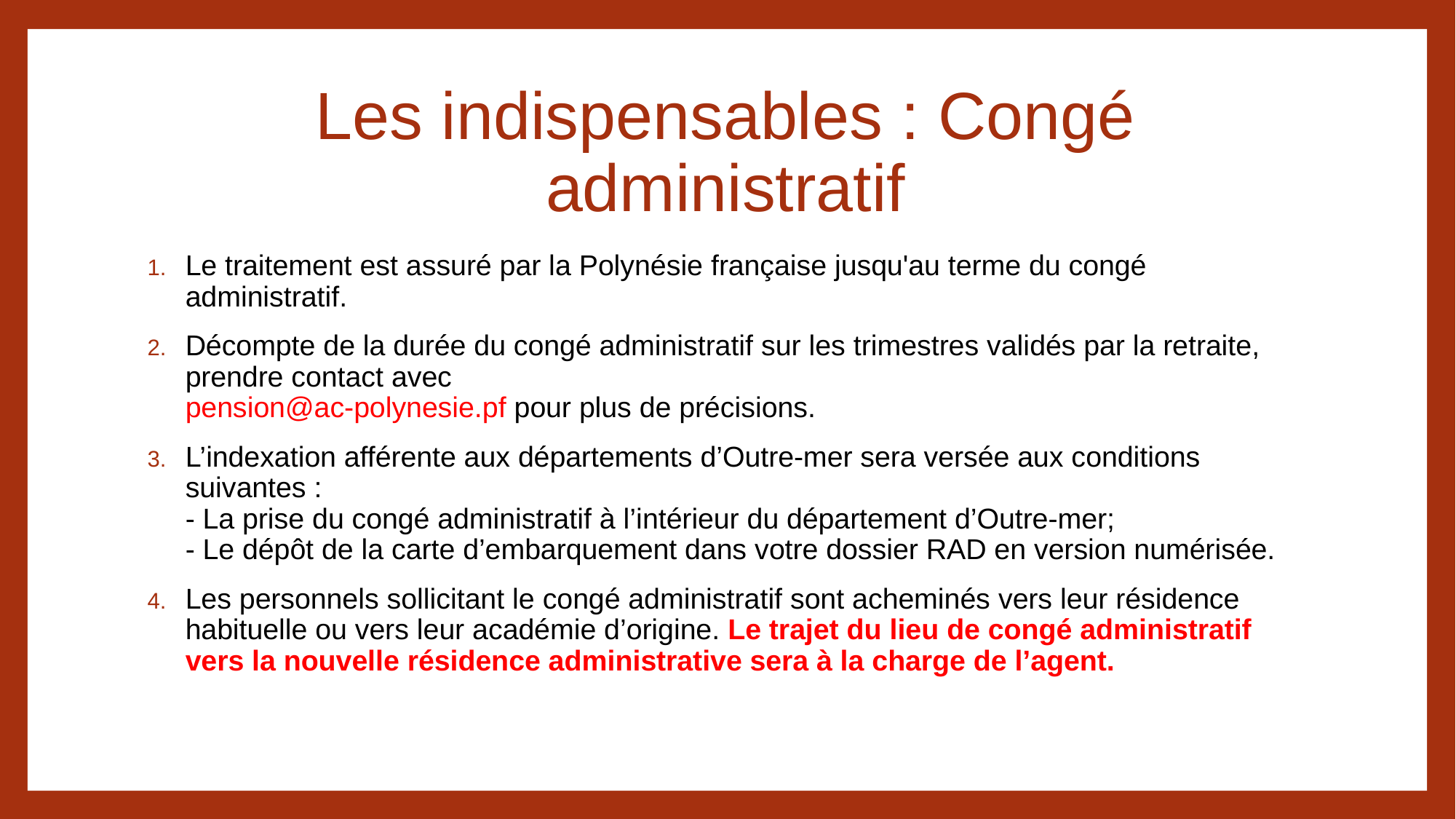

# Les indispensables : Congé administratif
Le traitement est assuré par la Polynésie française jusqu'au terme du congé administratif.
Décompte de la durée du congé administratif sur les trimestres validés par la retraite, prendre contact avec
pension@ac-polynesie.pf pour plus de précisions.
L’indexation afférente aux départements d’Outre-mer sera versée aux conditions suivantes :
- La prise du congé administratif à l’intérieur du département d’Outre-mer;
- Le dépôt de la carte d’embarquement dans votre dossier RAD en version numérisée.
Les personnels sollicitant le congé administratif sont acheminés vers leur résidence habituelle ou vers leur académie d’origine. Le trajet du lieu de congé administratif vers la nouvelle résidence administrative sera à la charge de l’agent.